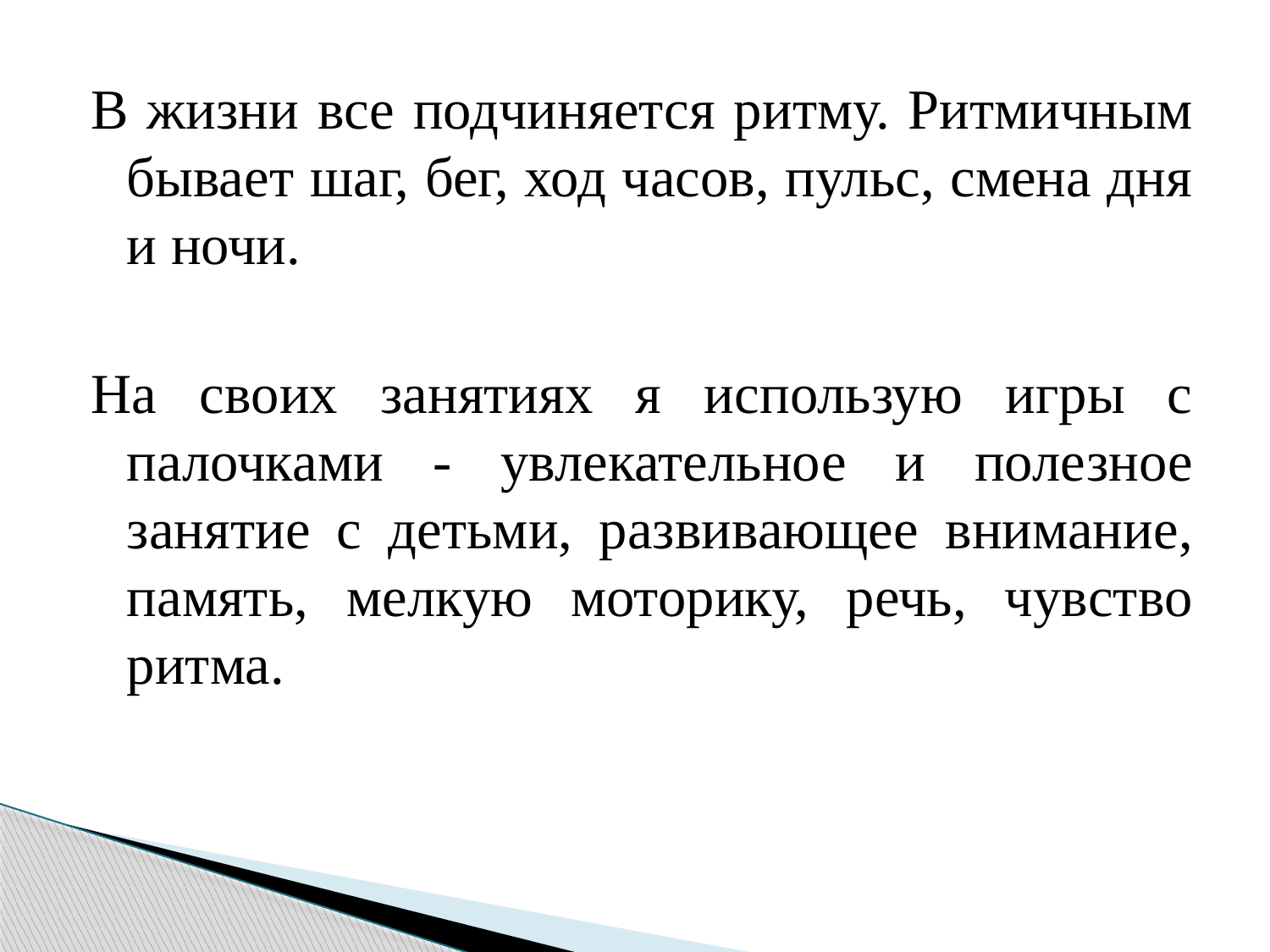

В жизни все подчиняется ритму. Ритмичным бывает шаг, бег, ход часов, пульс, смена дня и ночи.

На своих занятиях я использую игры с палочками - увлекательное и полезное занятие с детьми, развивающее внимание, память, мелкую моторику, речь, чувство ритма.